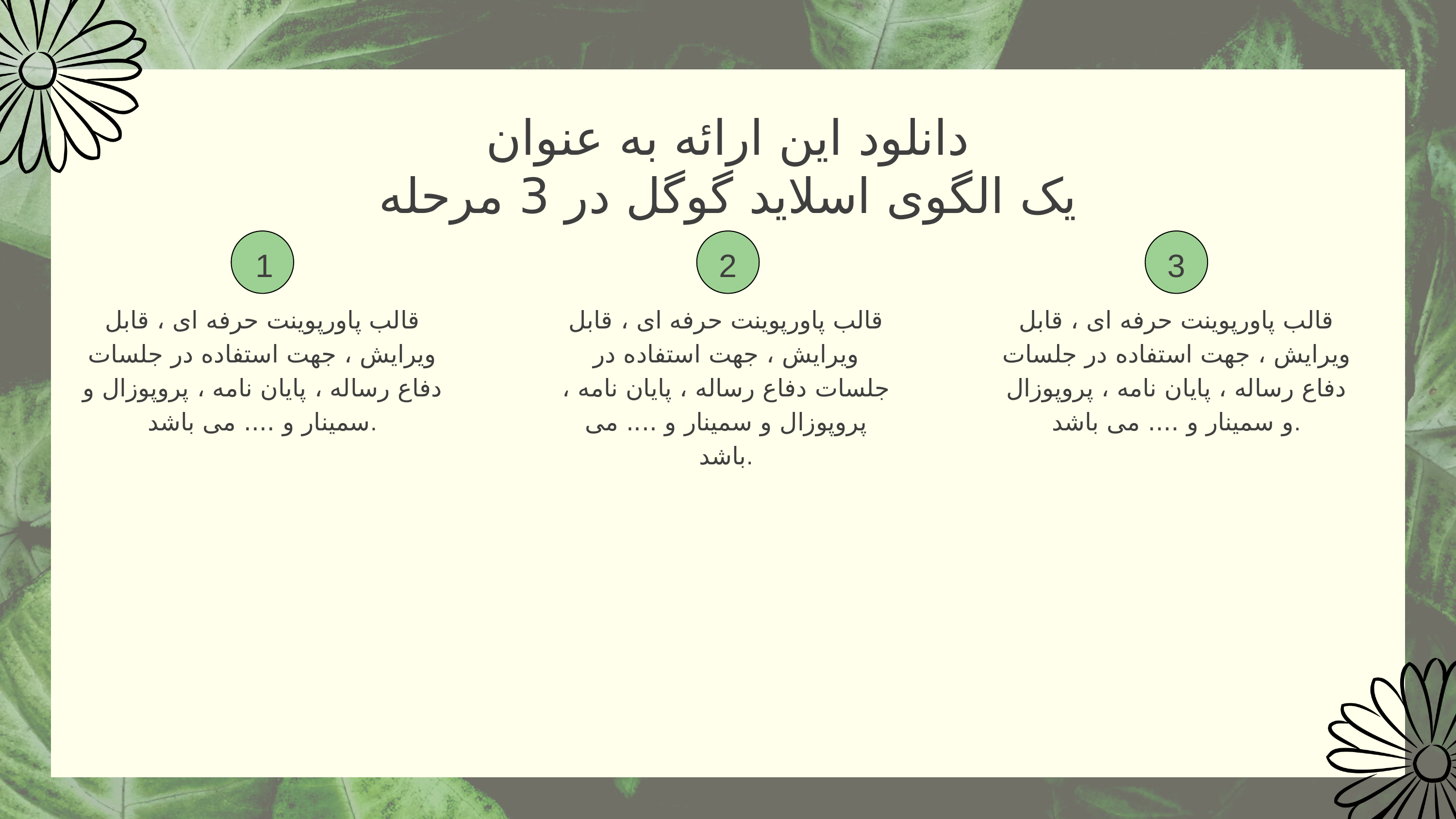

دانلود این ارائه به عنوان
یک الگوی اسلاید گوگل در 3 مرحله

1
2
3
قالب پاورپوينت حرفه ای ، قابل ویرایش ، جهت استفاده در جلسات دفاع رساله ، پایان نامه ، پروپوزال و سمینار و .... می باشد.
قالب پاورپوينت حرفه ای ، قابل ویرایش ، جهت استفاده در جلسات دفاع رساله ، پایان نامه ، پروپوزال و سمینار و .... می باشد.
قالب پاورپوينت حرفه ای ، قابل ویرایش ، جهت استفاده در جلسات دفاع رساله ، پایان نامه ، پروپوزال و سمینار و .... می باشد.